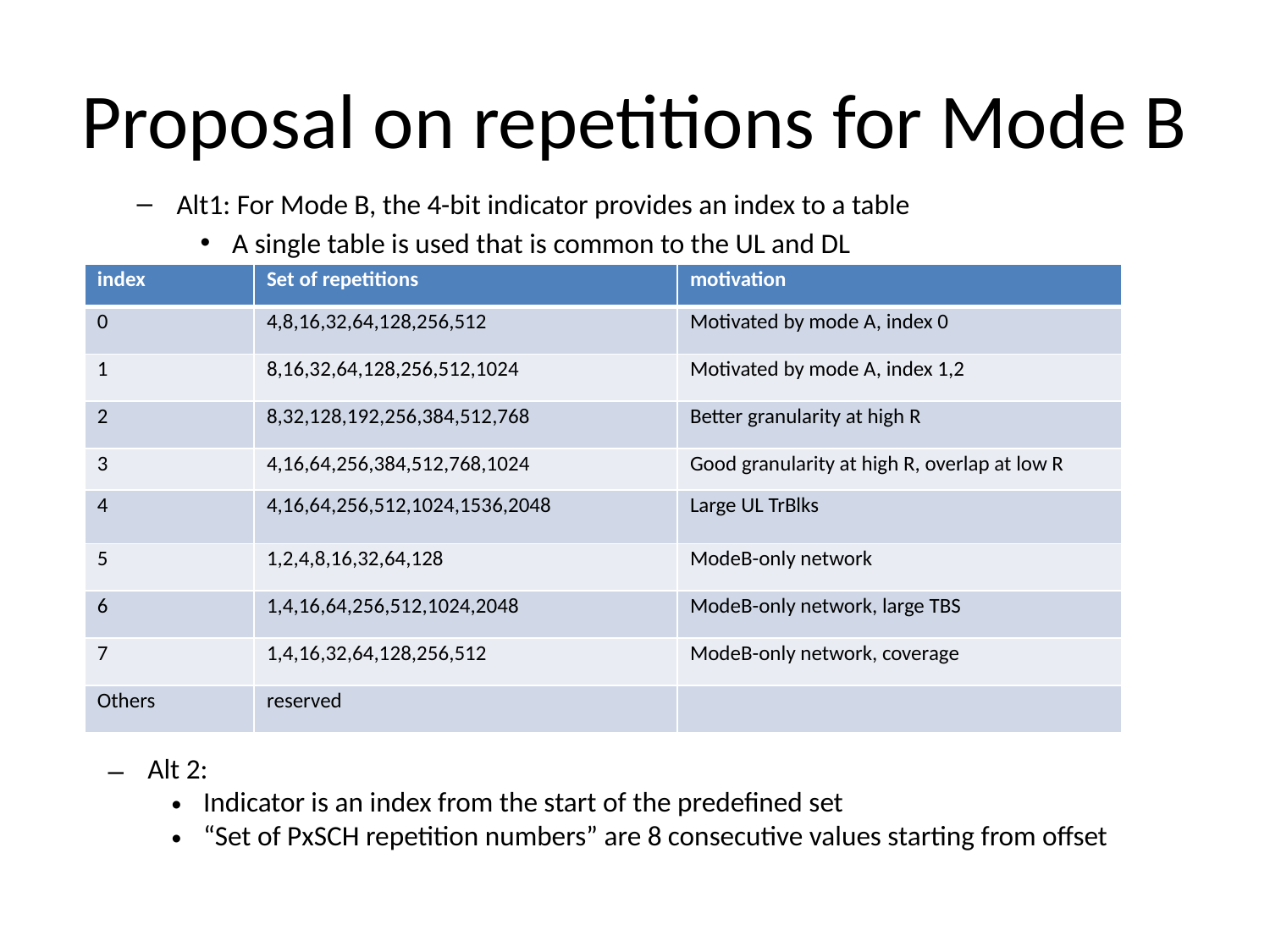

# Proposal on repetitions for Mode B
Alt1: For Mode B, the 4-bit indicator provides an index to a table
A single table is used that is common to the UL and DL

| index | Set of repetitions | motivation |
| --- | --- | --- |
| 0 | 4,8,16,32,64,128,256,512 | Motivated by mode A, index 0 |
| 1 | 8,16,32,64,128,256,512,1024 | Motivated by mode A, index 1,2 |
| 2 | 8,32,128,192,256,384,512,768 | Better granularity at high R |
| 3 | 4,16,64,256,384,512,768,1024 | Good granularity at high R, overlap at low R |
| 4 | 4,16,64,256,512,1024,1536,2048 | Large UL TrBlks |
| 5 | 1,2,4,8,16,32,64,128 | ModeB-only network |
| 6 | 1,4,16,64,256,512,1024,2048 | ModeB-only network, large TBS |
| 7 | 1,4,16,32,64,128,256,512 | ModeB-only network, coverage |
| Others | reserved |  |
Alt 2:
Indicator is an index from the start of the predefined set
“Set of PxSCH repetition numbers” are 8 consecutive values starting from offset